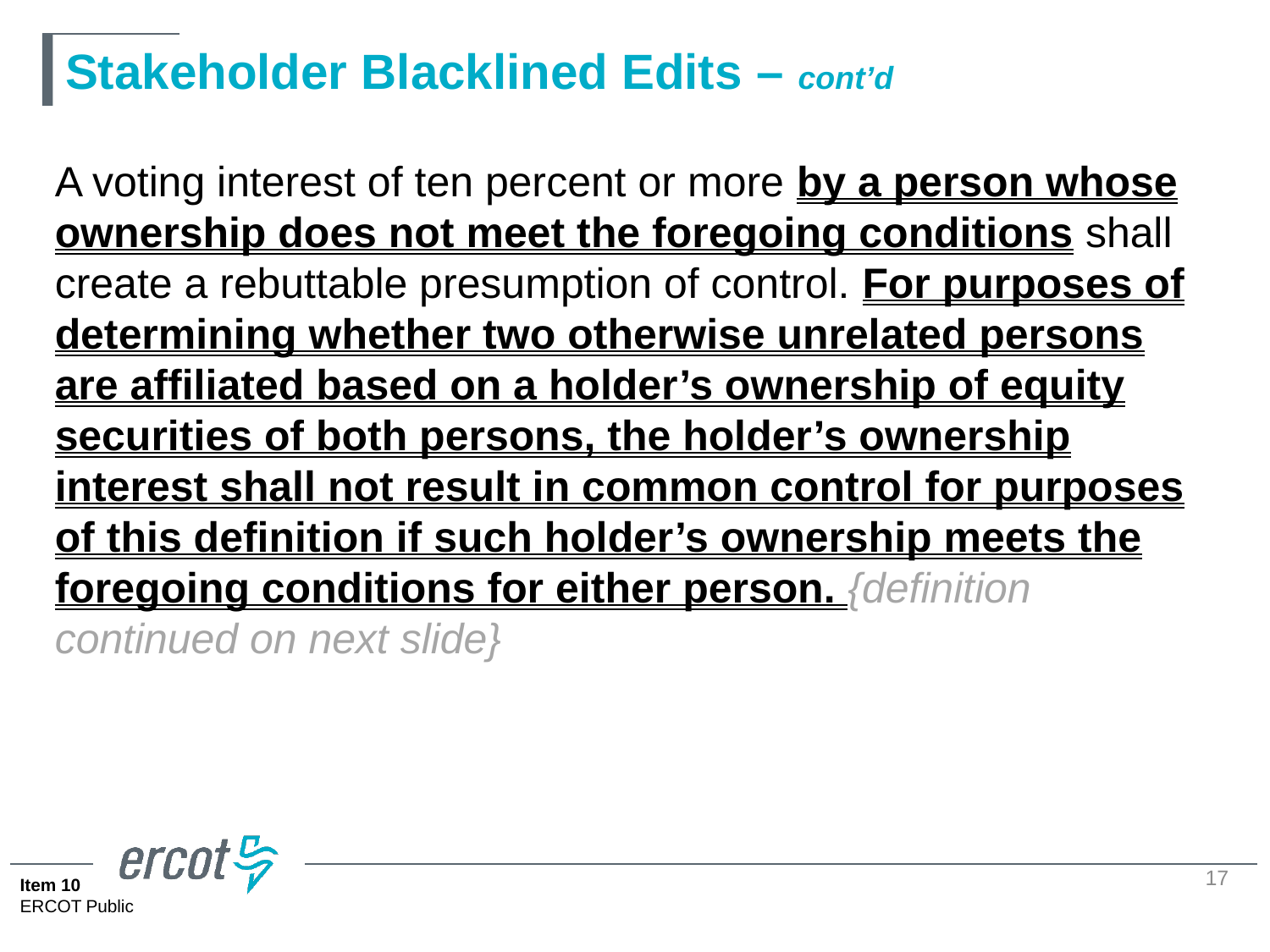

# Stakeholder Blacklined Edits – cont’d
A voting interest of ten percent or more by a person whose ownership does not meet the foregoing conditions shall create a rebuttable presumption of control. For purposes of determining whether two otherwise unrelated persons are affiliated based on a holder’s ownership of equity securities of both persons, the holder’s ownership interest shall not result in common control for purposes of this definition if such holder’s ownership meets the foregoing conditions for either person. {definition continued on next slide}

17